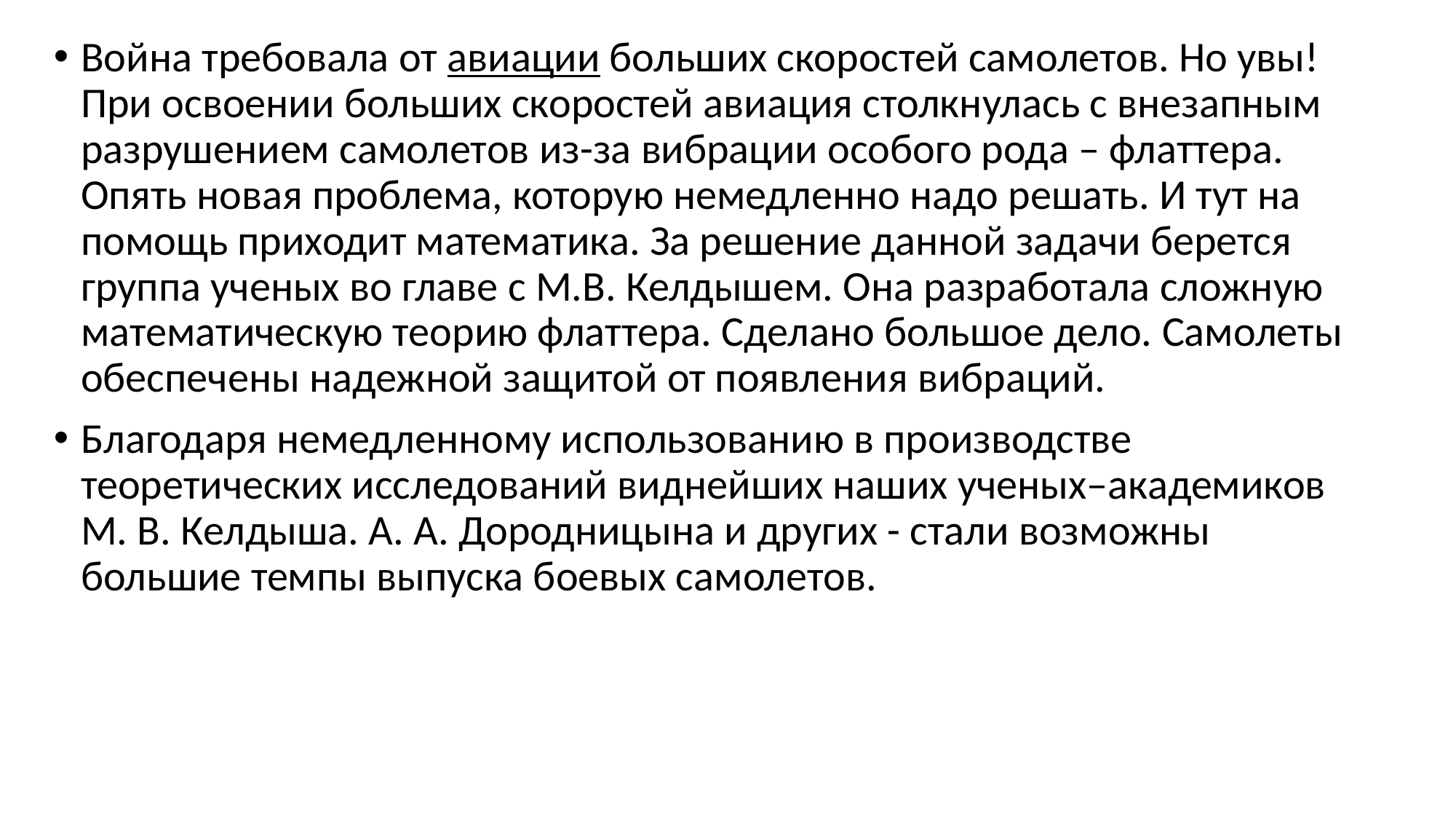

Война требовала от авиации больших скоростей самолетов. Но увы! При освоении больших скоростей авиация столкнулась с внезапным разрушением самолетов из-за вибрации особого рода – флаттера. Опять новая проблема, которую немедленно надо решать. И тут на помощь приходит математика. За решение данной задачи берется группа ученых во главе с М.В. Келдышем. Она разработала сложную математическую теорию флаттера. Сделано большое дело. Самолеты обеспечены надежной защитой от появления вибраций.
Благодаря немедленному использованию в производстве теоретических исследований виднейших наших ученых–академиков М. В. Келдыша. А. А. Дородницына и других - стали возможны большие темпы выпуска боевых самолетов.